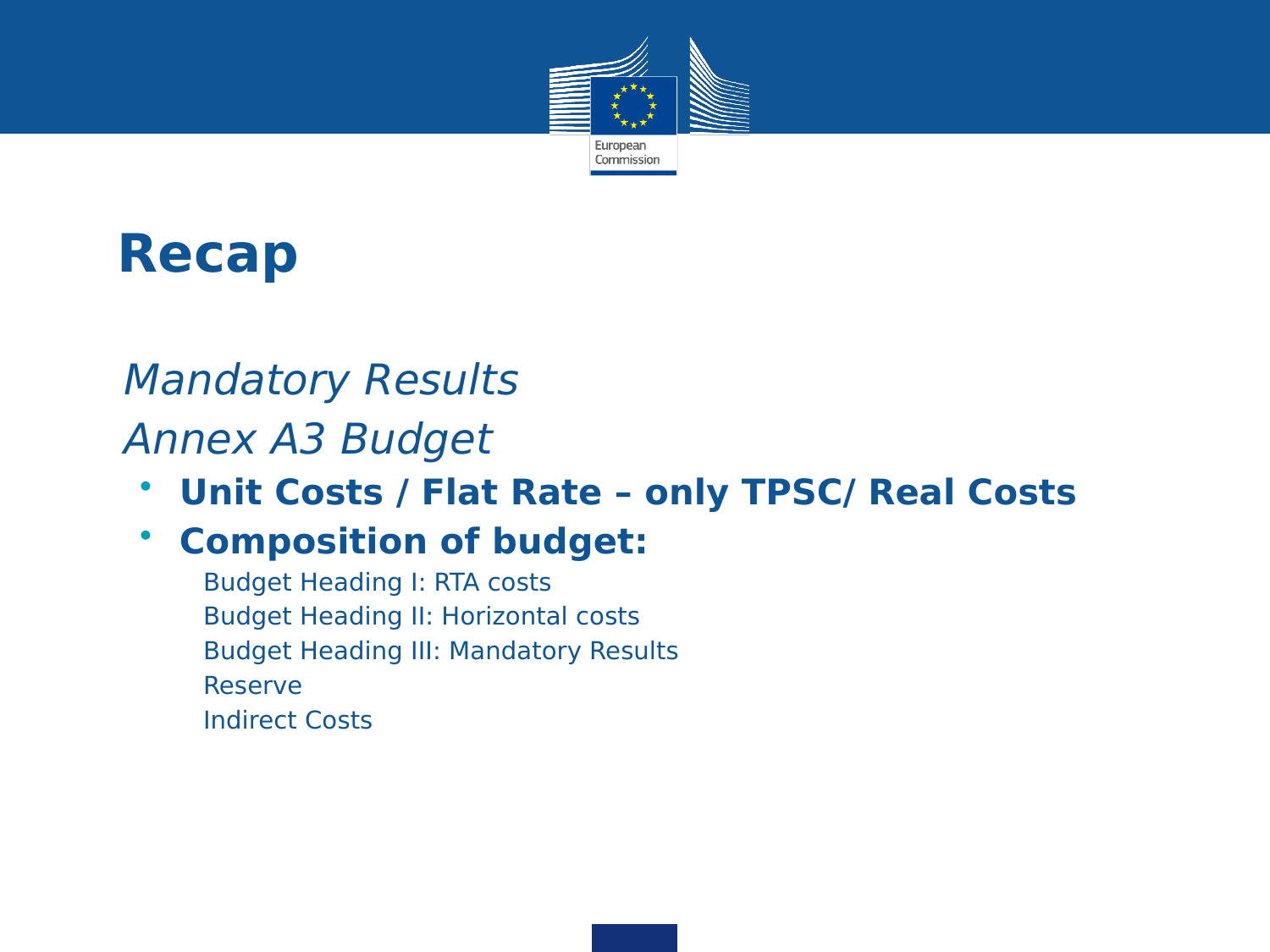

# Recap
Mandatory Results
Annex A3 Budget
Unit Costs / Flat Rate – only TPSC/ Real Costs
Composition of budget:
Budget Heading I: RTA costs
Budget Heading II: Horizontal costs
Budget Heading III: Mandatory Results
Reserve
Indirect Costs